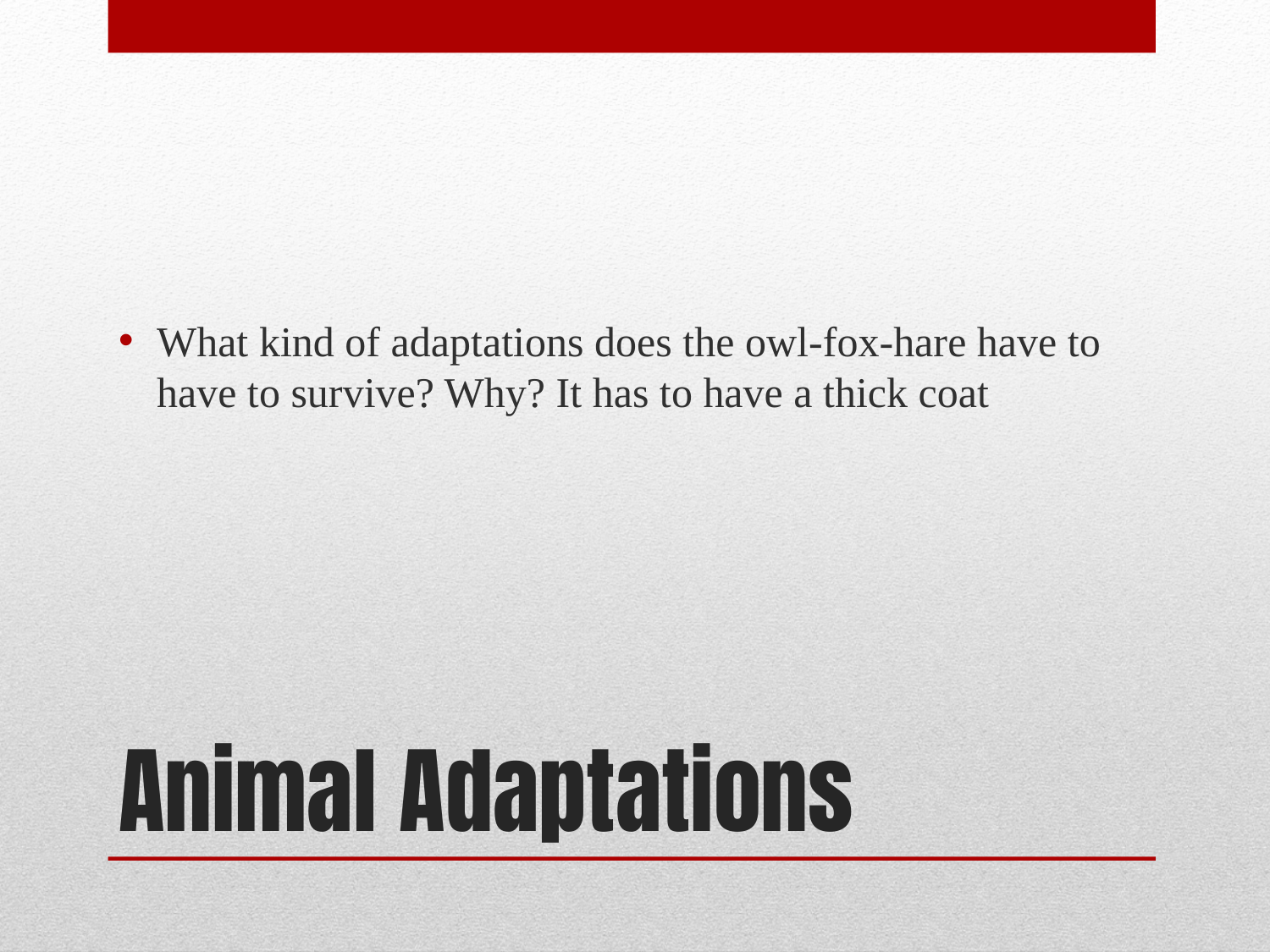

What kind of adaptations does the owl-fox-hare have to have to survive? Why? It has to have a thick coat
# Animal Adaptations